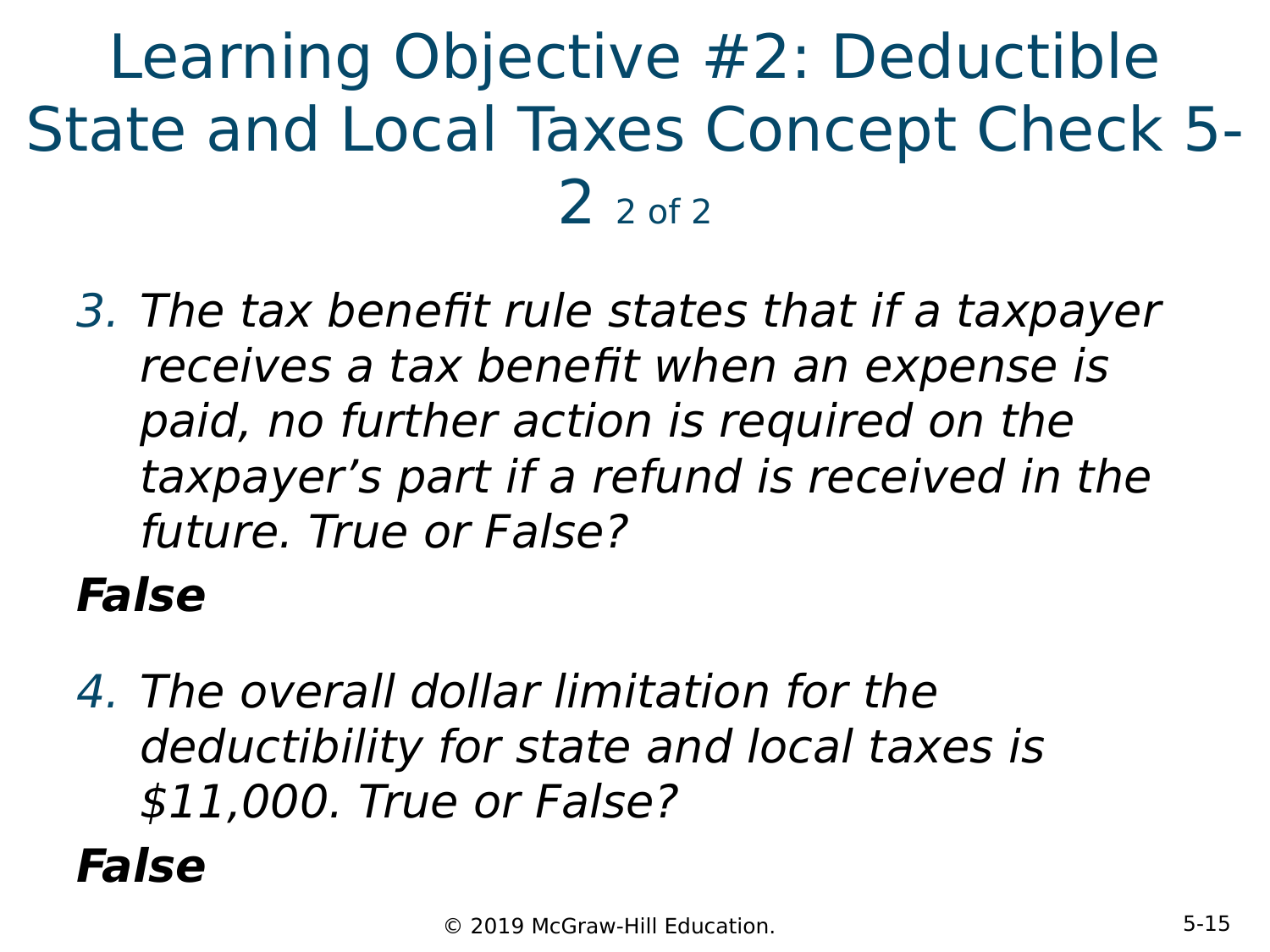

# Learning Objective #2: Deductible State and Local Taxes Concept Check 5-2 2 of 2
The tax benefit rule states that if a taxpayer receives a tax benefit when an expense is paid, no further action is required on the taxpayer’s part if a refund is received in the future. True or False?
False
The overall dollar limitation for the deductibility for state and local taxes is $11,000. True or False?
False